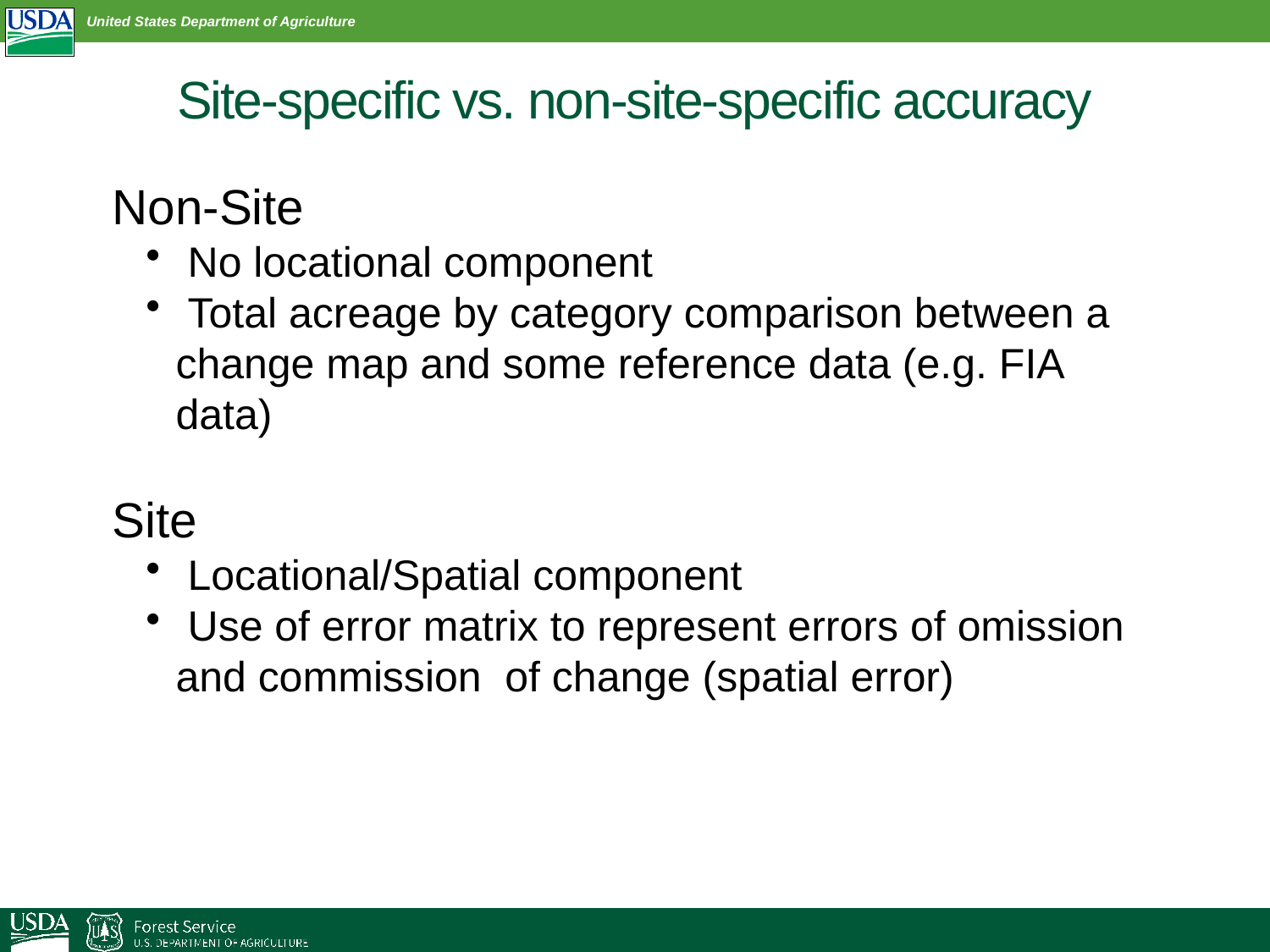

# Site-specific vs. non-site-specific accuracy
Non-Site
 No locational component
 Total acreage by category comparison between a change map and some reference data (e.g. FIA data)

Site
 Locational/Spatial component
 Use of error matrix to represent errors of omission and commission  of change (spatial error)